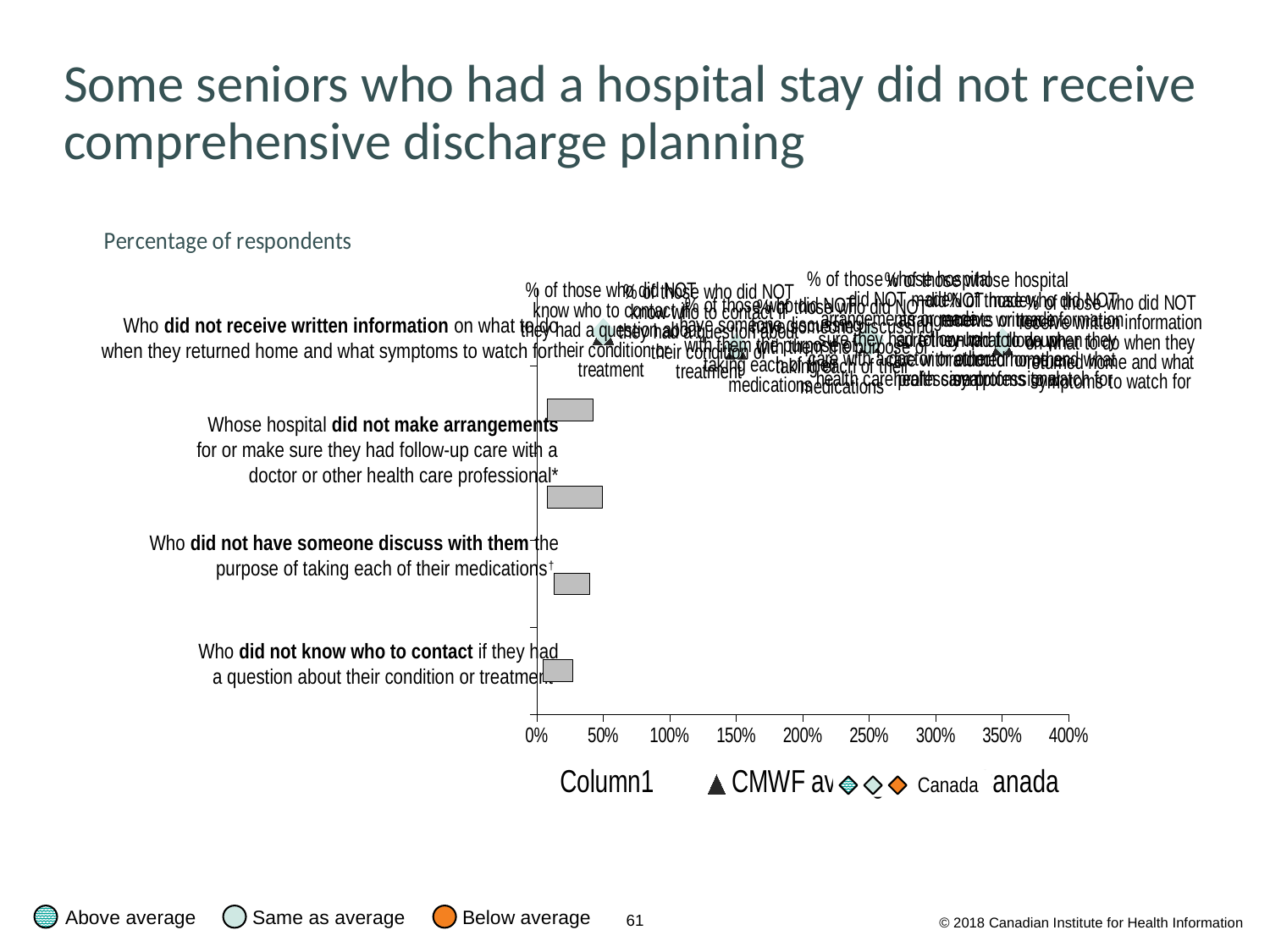

# Some seniors who had a hospital stay did not receive comprehensive discharge planning

### Chart

| Category | Column1 | Range of country values | Canada | CMWF average |
|---|---|---|---|---|
| % of those who did NOT receive written information on what to do when they returned home and what symptoms to watch for | 0.08 | 0.34 | 3.5 | 3.5 |
| % of those whose hospital did NOT made arrangements or made sure they had follow-up care with a doctor or other health care professional
 | 0.08 | 0.41 | 2.5 | 2.5 |
| % of those who did NOT have someone discussing with them the purpose of taking each of their medications | 0.13 | 0.27 | 1.5 | 1.5 |
| % of those who did NOT know who to contact if they had a question about their condition or treatment | 0.05 | 0.22 | 0.5 | 0.5 |
Canada

Who did not receive written information on what to do when they returned home and what symptoms to watch for
Whose hospital did not make arrangements for or make sure they had follow-up care with a doctor or other health care professional*
Who did not have someone discuss with them the purpose of taking each of their medications†
Who did not know who to contact if they had a question about their condition or treatment
Below average

Above average

Same as average

© 2018 Canadian Institute for Health Information
61